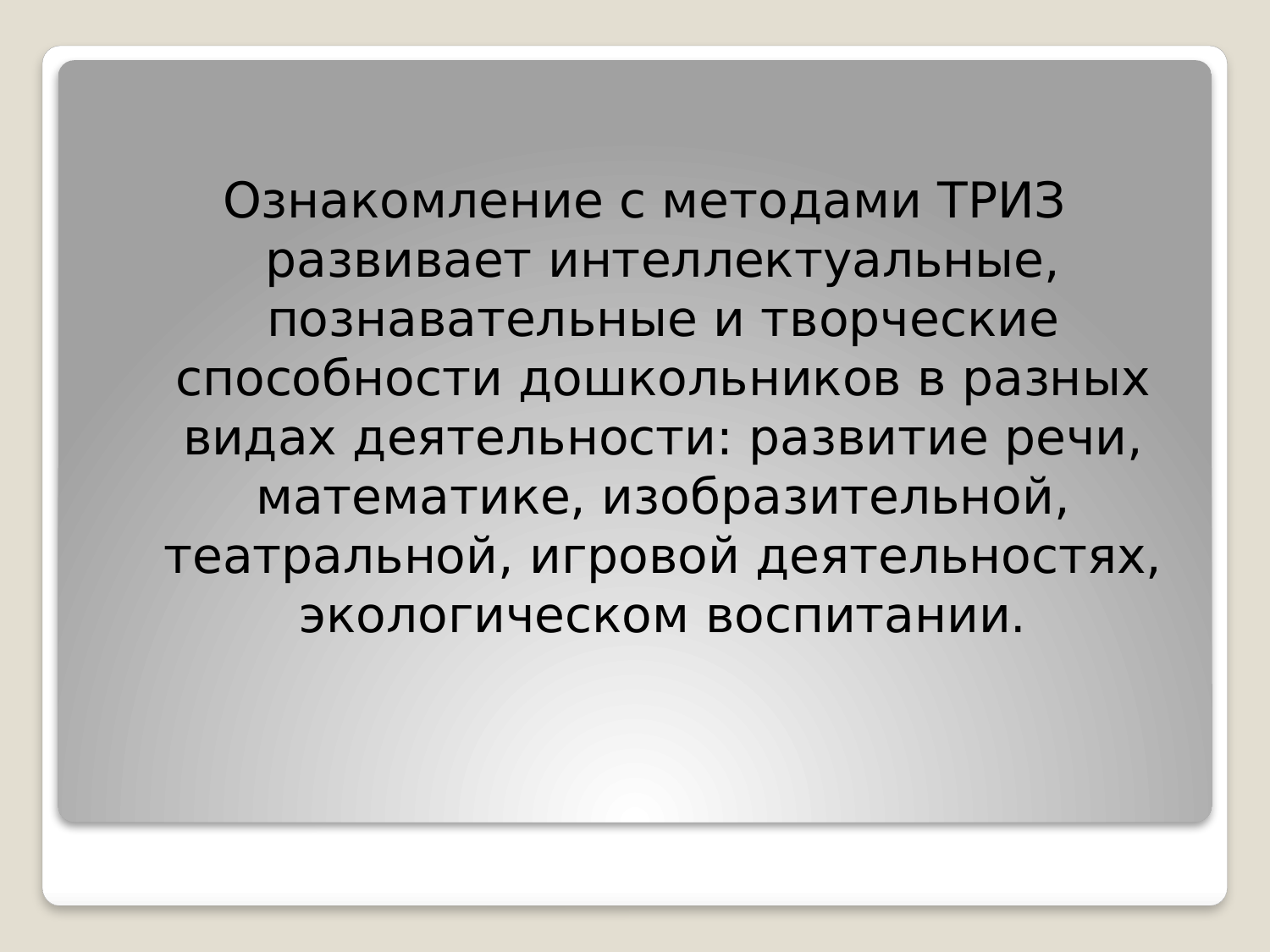

Ознакомление с методами ТРИЗ развивает интеллектуальные, познавательные и творческие способности дошкольников в разных видах деятельности: развитие речи, математике, изобразительной, театральной, игровой деятельностях, экологическом воспитании.
#